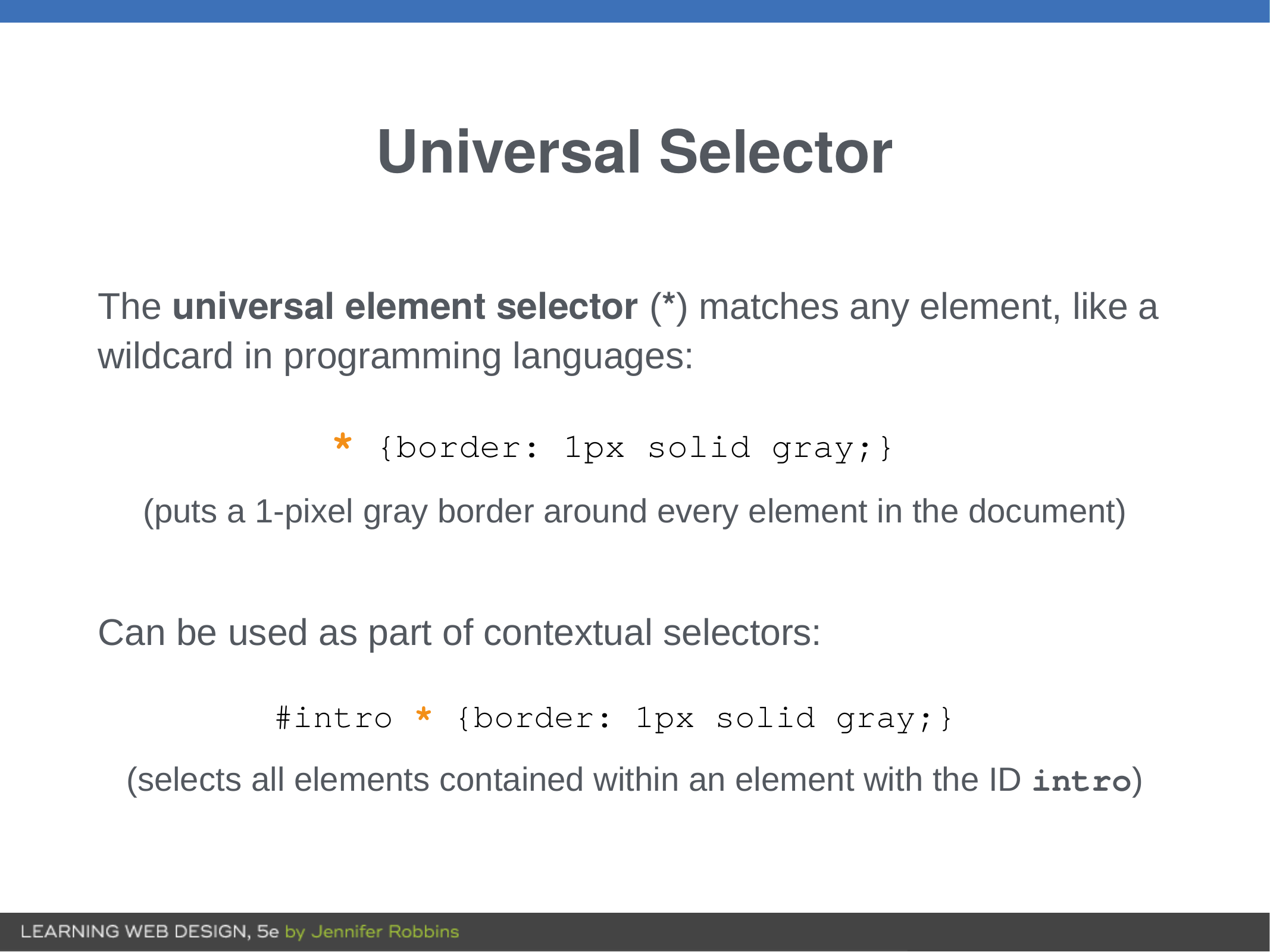

# Universal Selector
The universal element selector (*) matches any element, like a wildcard in programming languages:
* {border: 1px solid gray;}
(puts a 1-pixel gray border around every element in the document)
Can be used as part of contextual selectors:
#intro * {border: 1px solid gray;}
(selects all elements contained within an element with the ID intro)